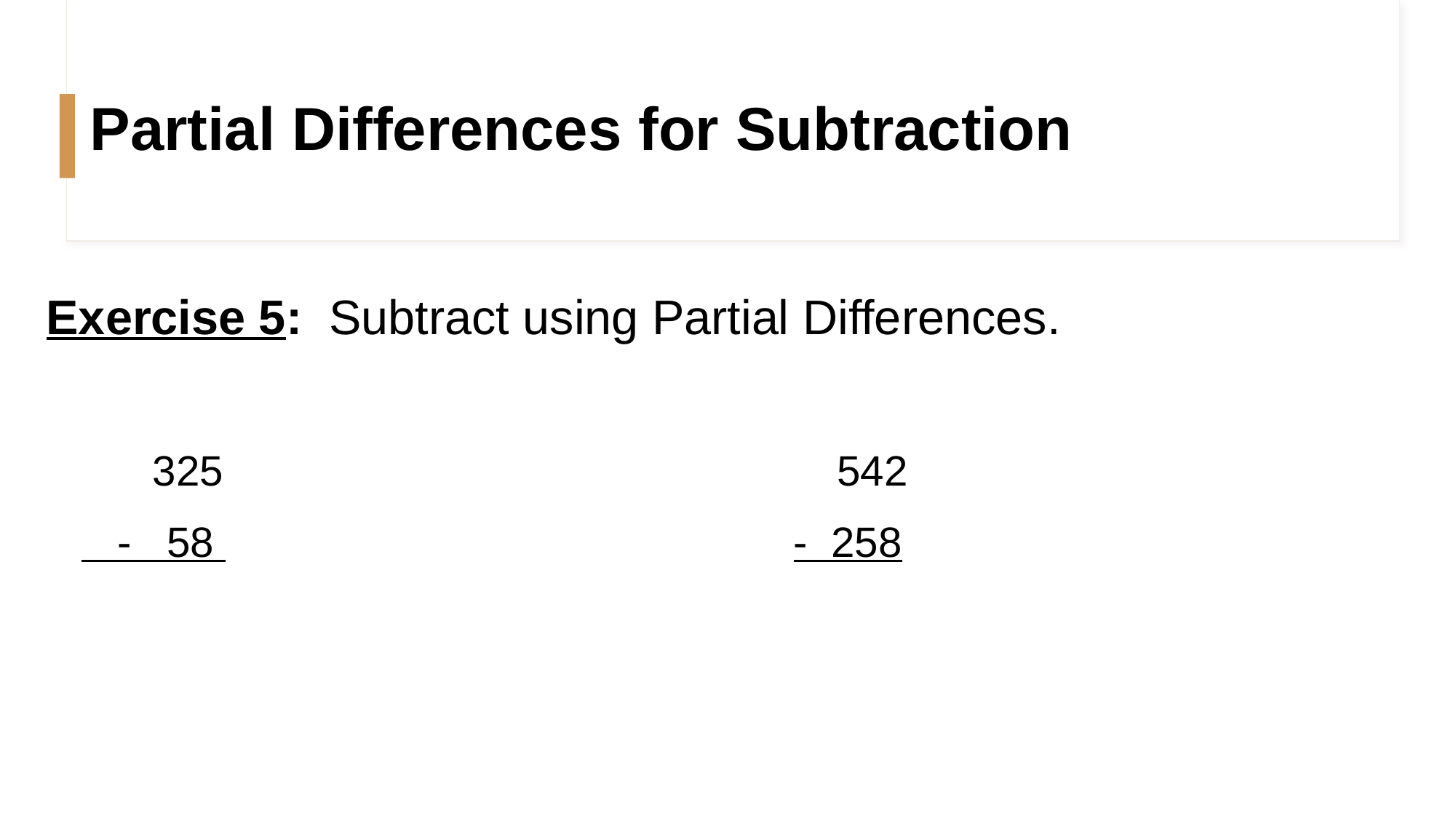

# Partial Differences for Subtraction

Exercise 5:  Subtract using Partial Differences.

         325                                                    542
      -   58                                                 -  258